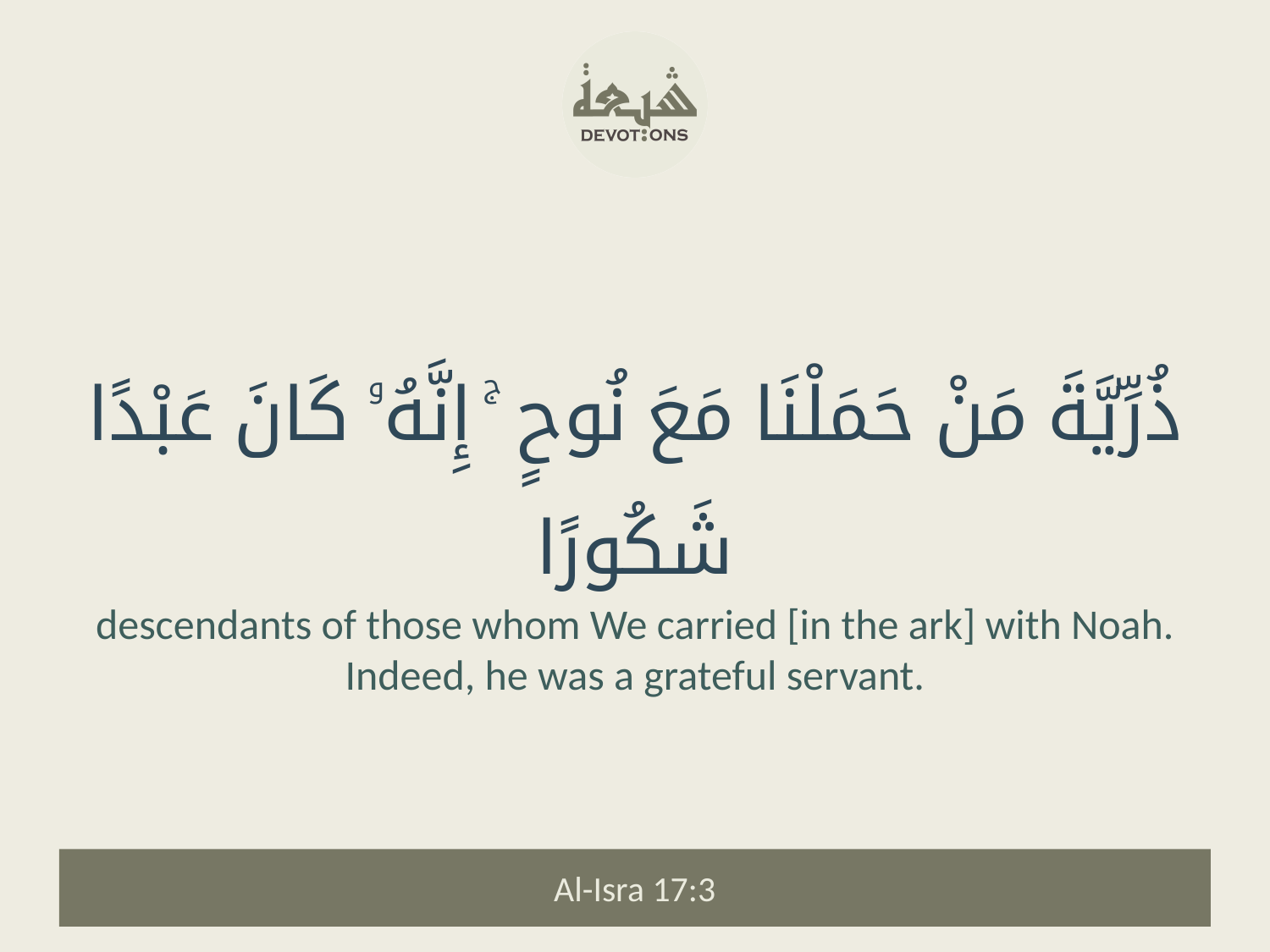

ذُرِّيَّةَ مَنْ حَمَلْنَا مَعَ نُوحٍ ۚ إِنَّهُۥ كَانَ عَبْدًا شَكُورًا
descendants of those whom We carried [in the ark] with Noah. Indeed, he was a grateful servant.
Al-Isra 17:3